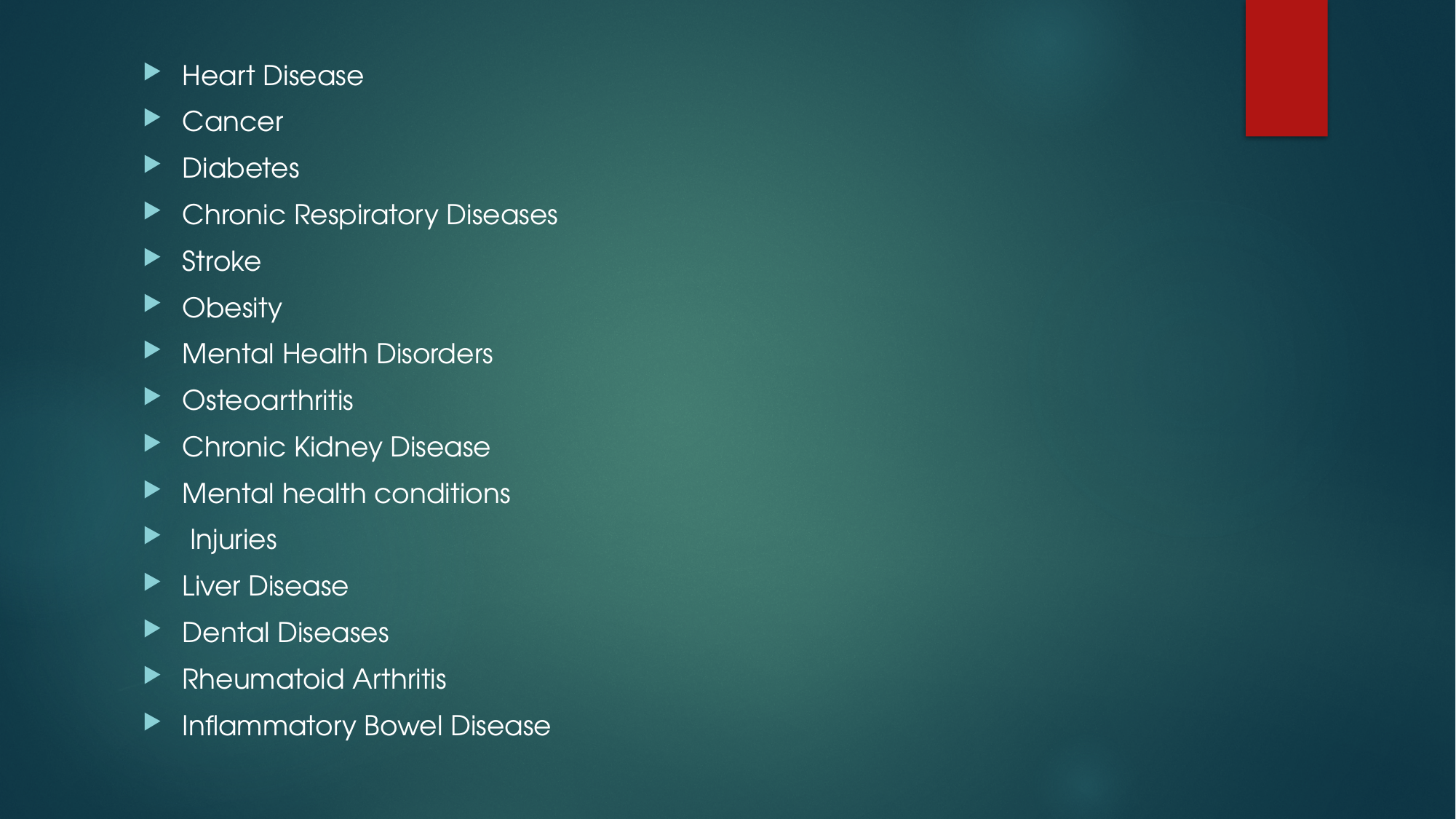

Heart Disease
Cancer
Diabetes
Chronic Respiratory Diseases
Stroke
Obesity
Mental Health Disorders
Osteoarthritis
Chronic Kidney Disease
Mental health conditions
 Injuries
Liver Disease
Dental Diseases
Rheumatoid Arthritis
Inflammatory Bowel Disease